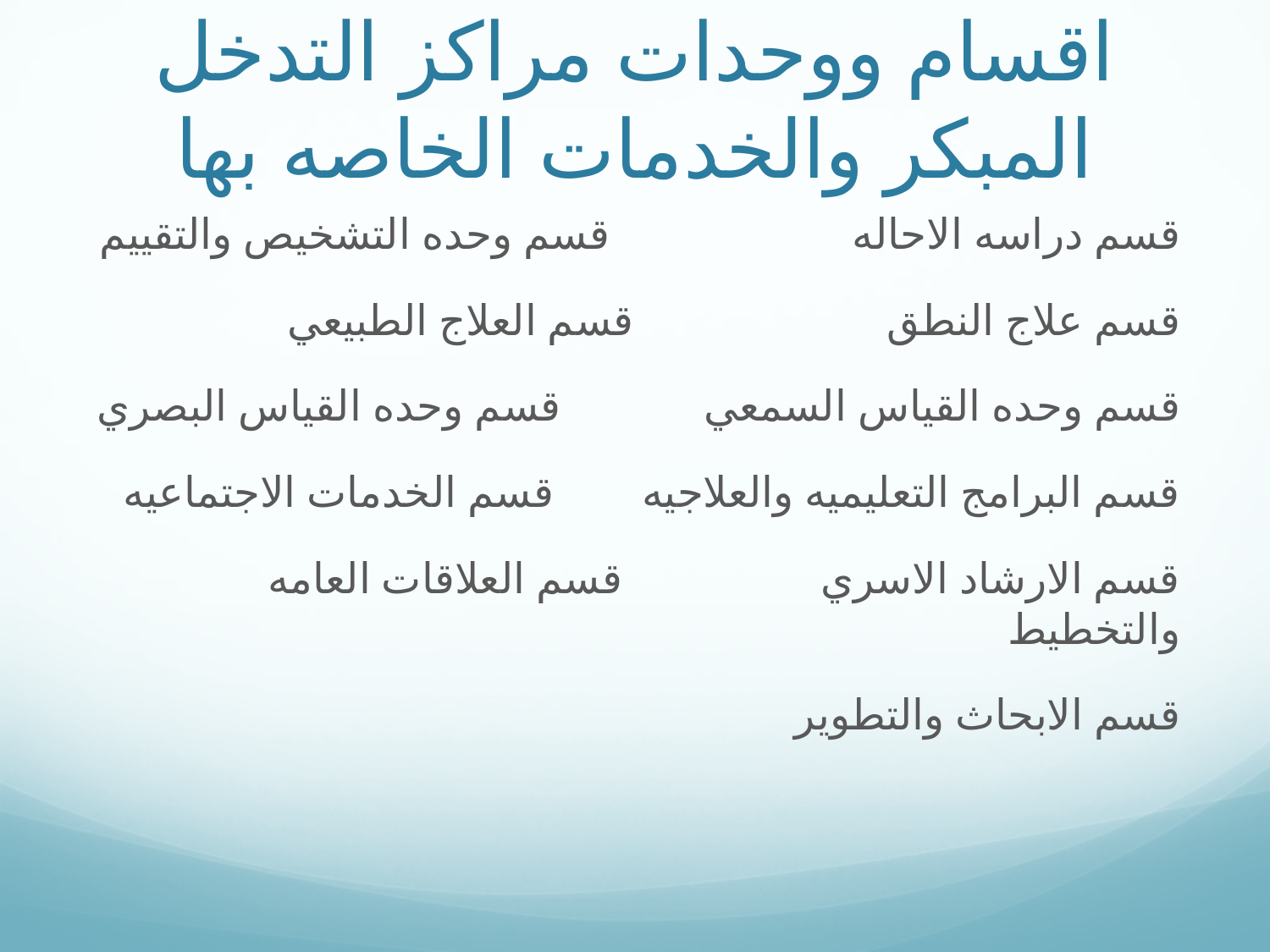

# اقسام ووحدات مراكز التدخل المبكر والخدمات الخاصه بها
قسم دراسه الاحاله                      قسم وحده التشخيص والتقييم
قسم علاج النطق                       قسم العلاج الطبيعي
قسم وحده القياس السمعي             قسم وحده القياس البصري
قسم البرامج التعليميه والعلاجيه        قسم الخدمات الاجتماعيه
قسم الارشاد الاسري                  قسم العلاقات العامه والتخطيط
قسم الابحاث والتطوير